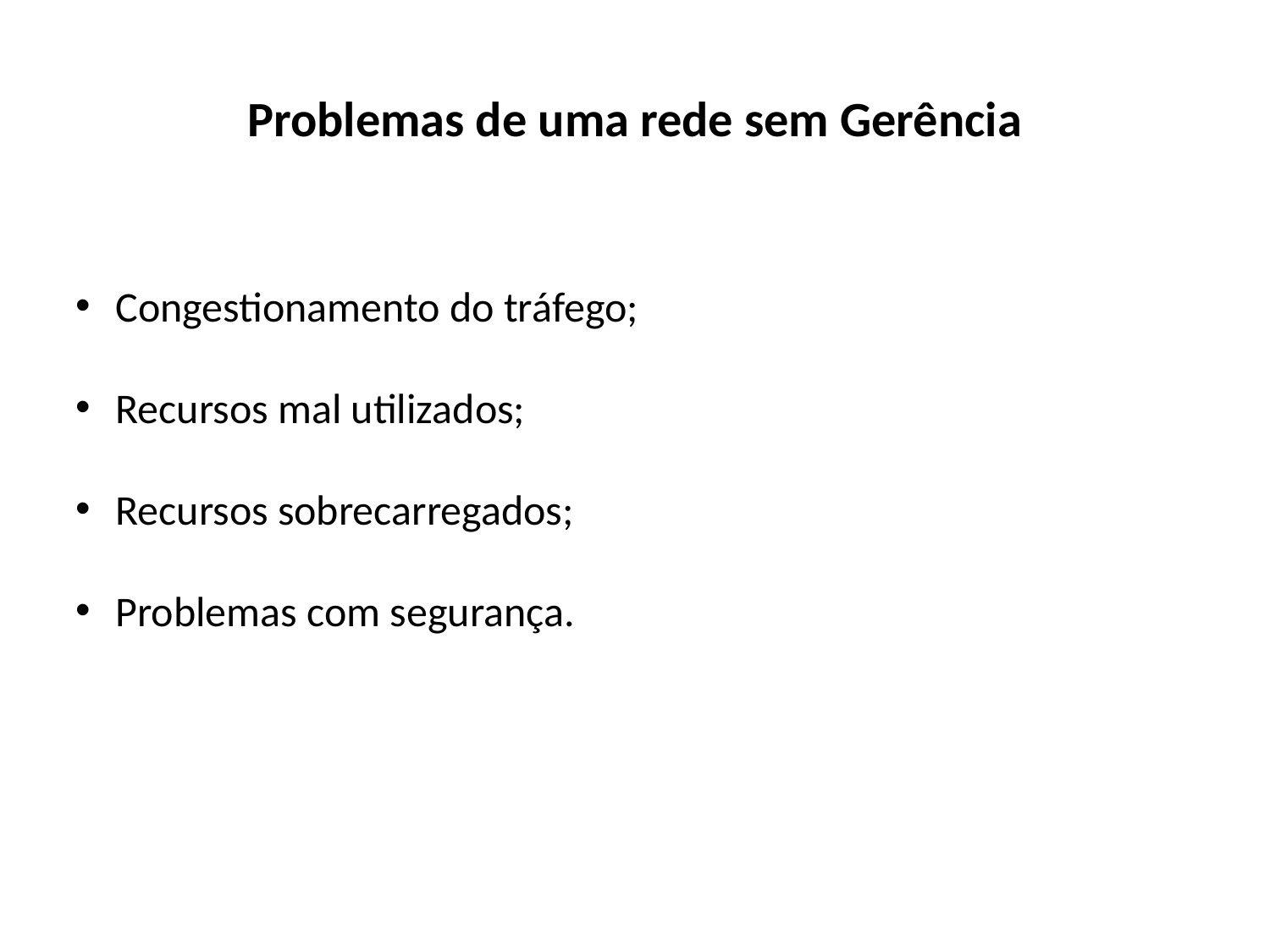

Problemas de uma rede sem Gerência
 Congestionamento do tráfego;
 Recursos mal utilizados;
 Recursos sobrecarregados;
 Problemas com segurança.